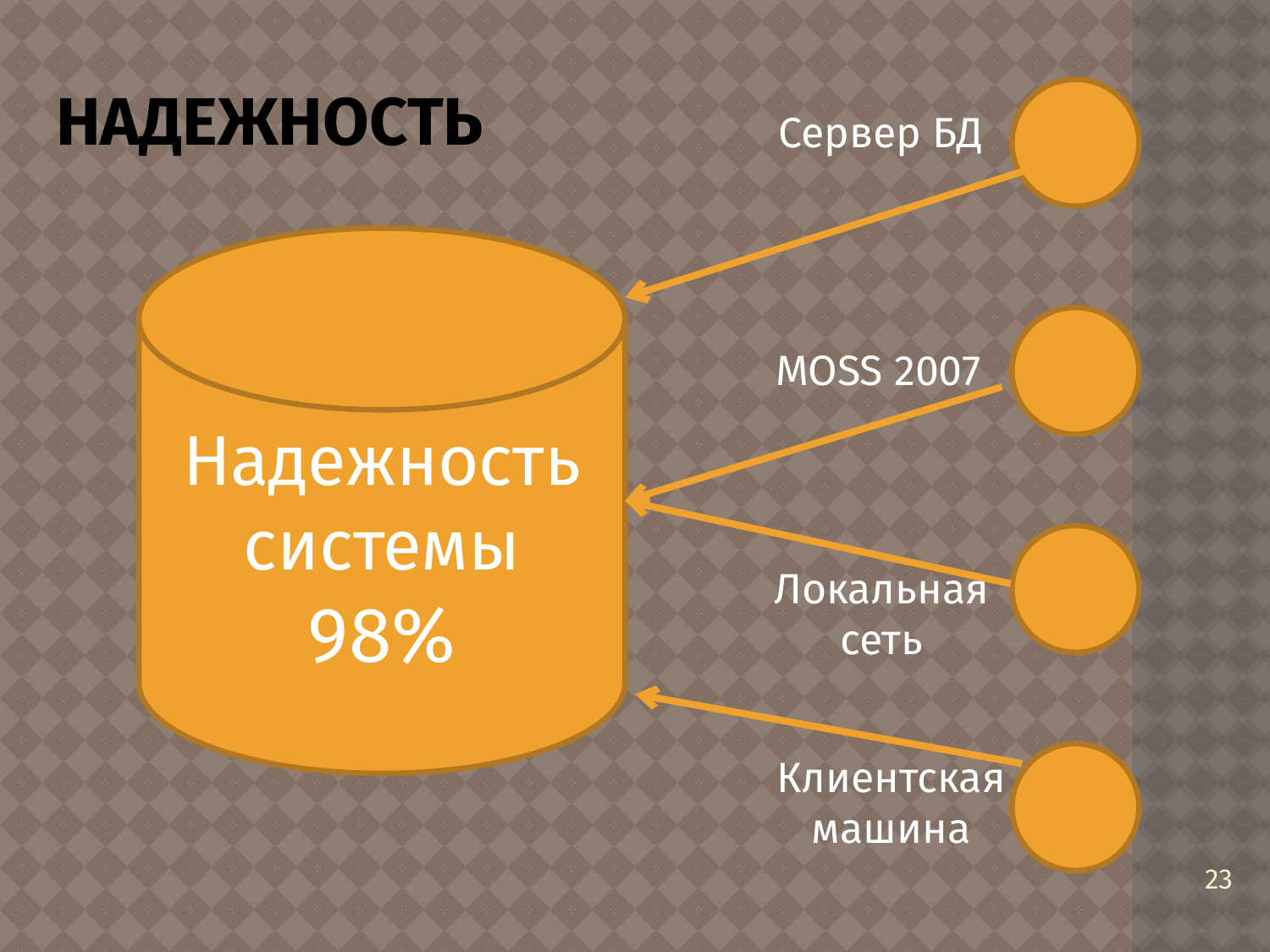

# Надежность

Сервер БД
Надежность
системы
98%

MOSS 2007

Локальная
сеть
Клиентская
машина

23